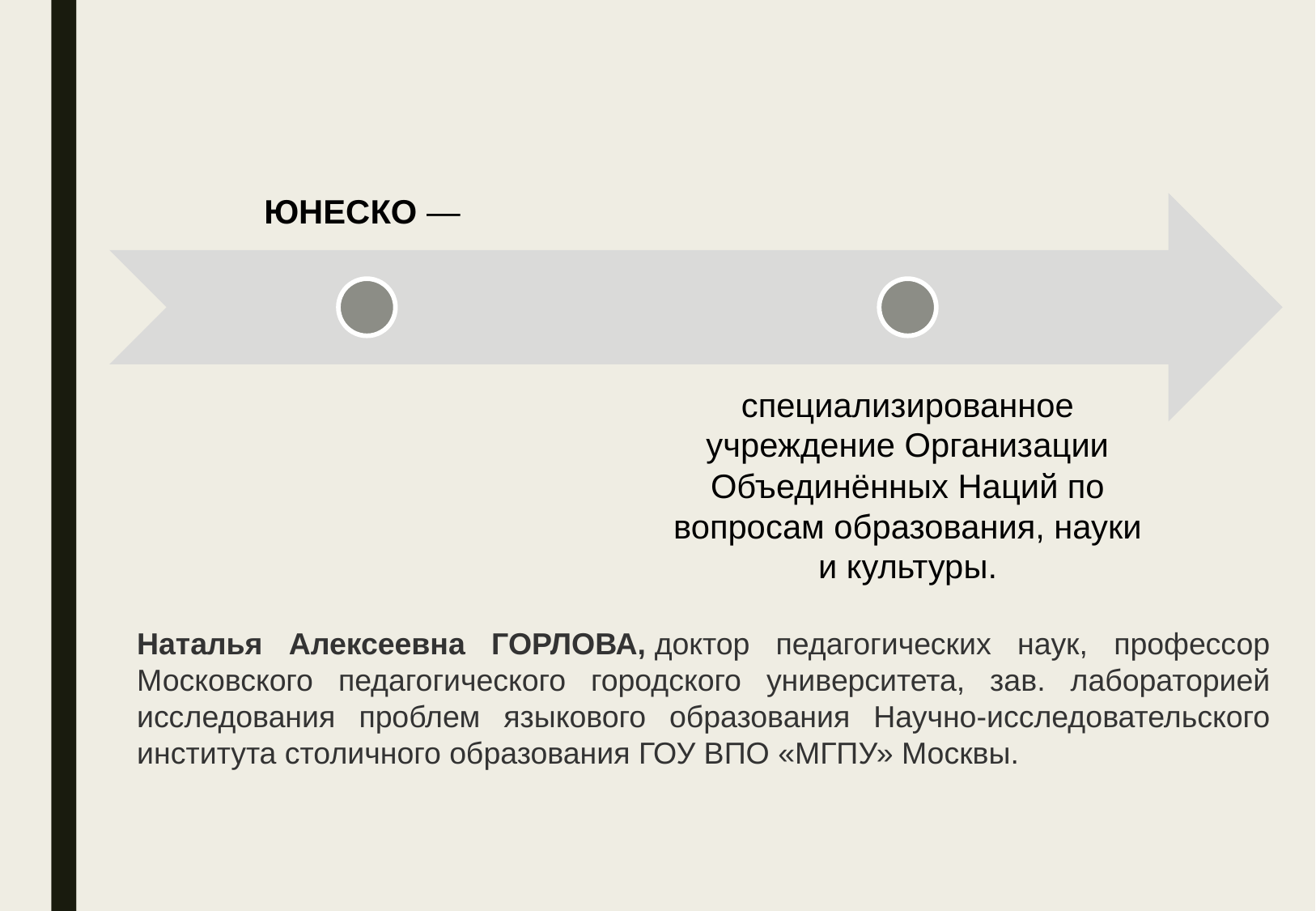

ЮНЕСКО —
специализированное учреждение Организации Объединённых Наций по вопросам образования, науки и культуры.

Наталья Алексеевна ГОРЛОВА, доктор педагогических наук, профессор Московского педагогического городского университета, зав. лабораторией исследования проблем языкового образования Научно-исследовательского института столичного образования ГОУ ВПО «МГПУ» Москвы.